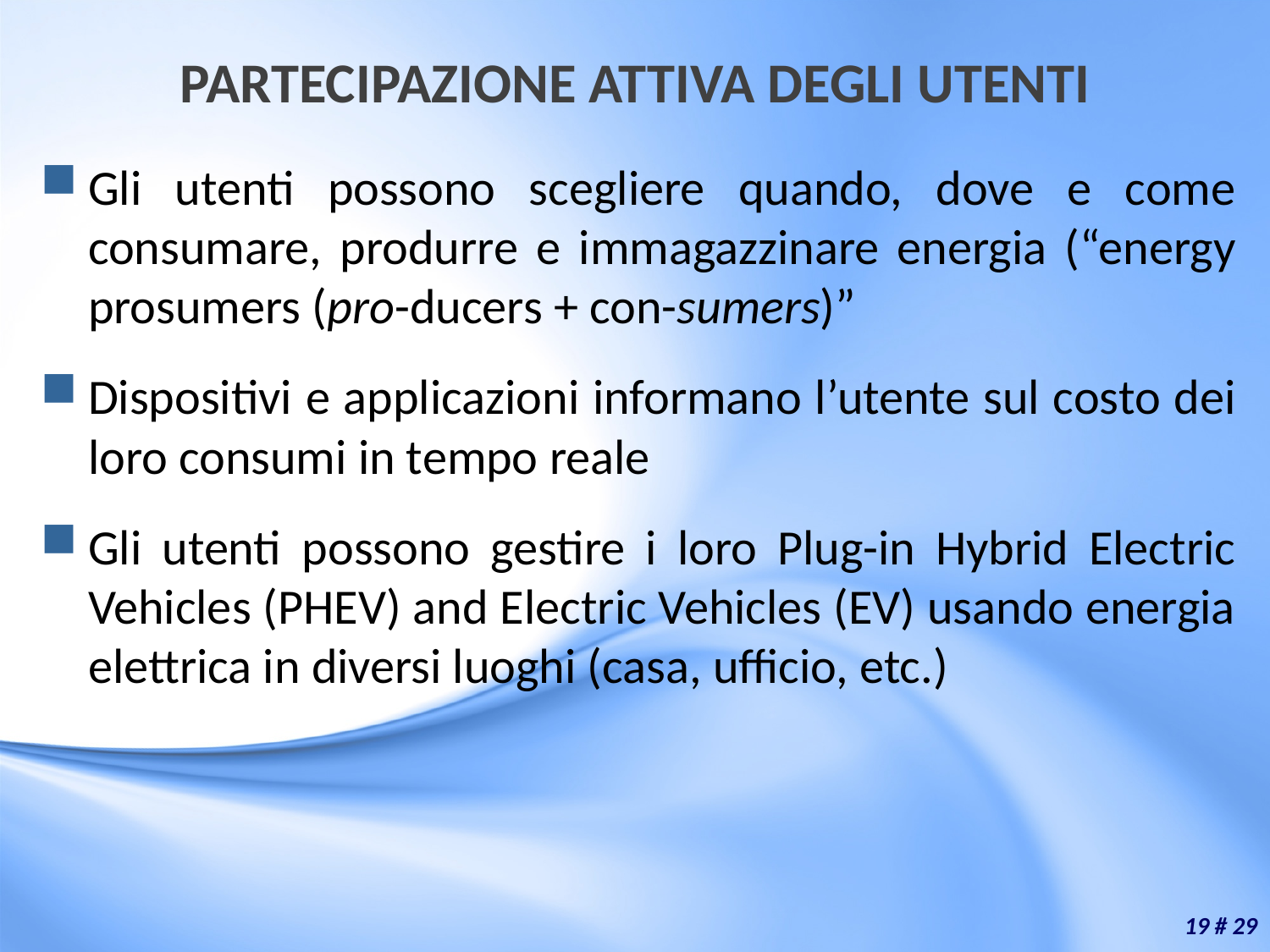

# PARTECIPAZIONE ATTIVA DEGLI UTENTI
Gli utenti possono scegliere quando, dove e come consumare, produrre e immagazzinare energia (“energy prosumers (pro-ducers + con-sumers)”
Dispositivi e applicazioni informano l’utente sul costo dei loro consumi in tempo reale
Gli utenti possono gestire i loro Plug-in Hybrid Electric Vehicles (PHEV) and Electric Vehicles (EV) usando energia elettrica in diversi luoghi (casa, ufficio, etc.)
19 # 29